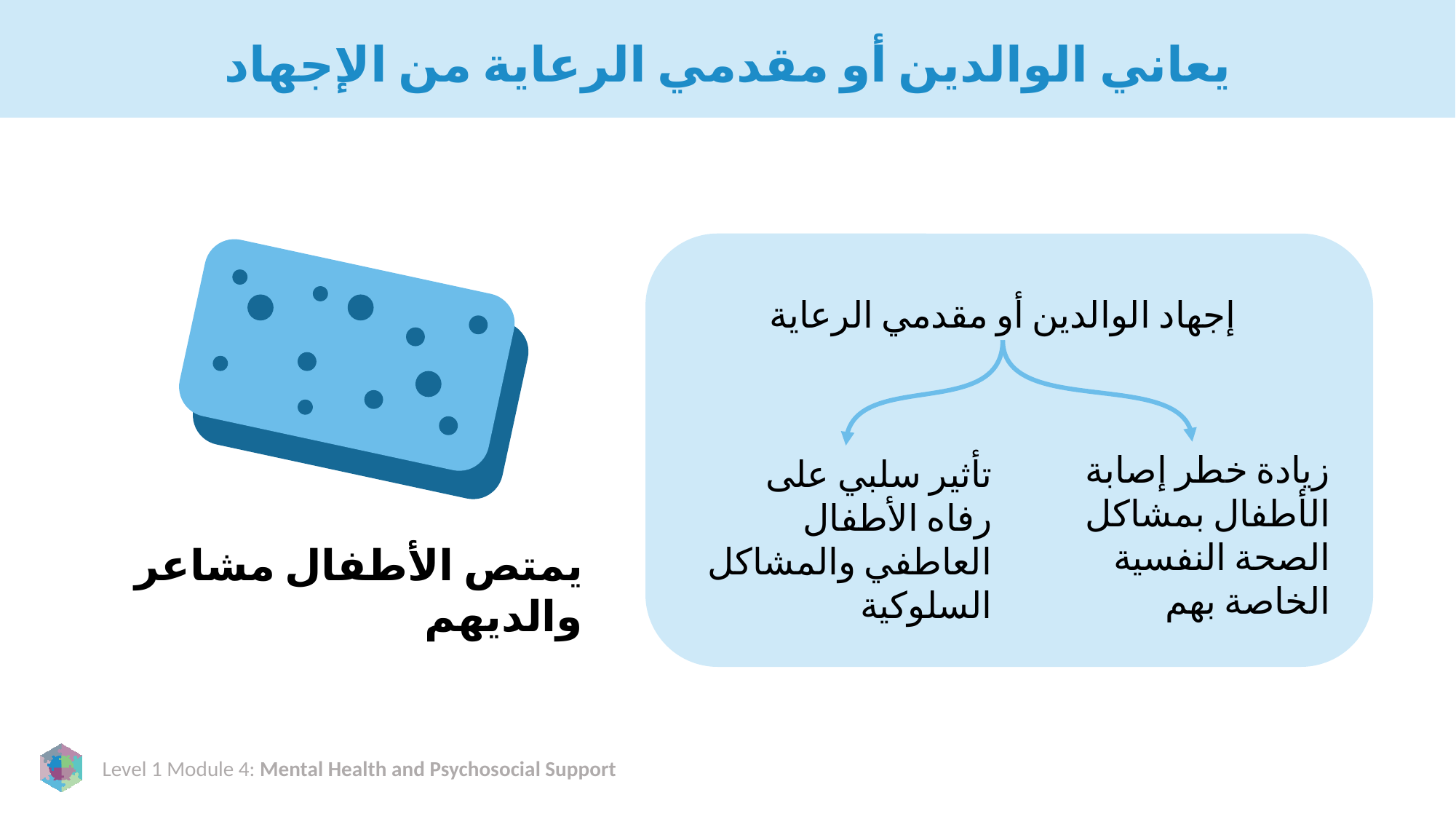

# يعاني الوالدين أو مقدمي الرعاية من الإجهاد

إجهاد الوالدين أو مقدمي الرعاية
زيادة خطر إصابة الأطفال بمشاكل الصحة النفسية الخاصة بهم
تأثير سلبي على رفاه الأطفال العاطفي والمشاكل السلوكية
يمتص الأطفال مشاعر والديهم